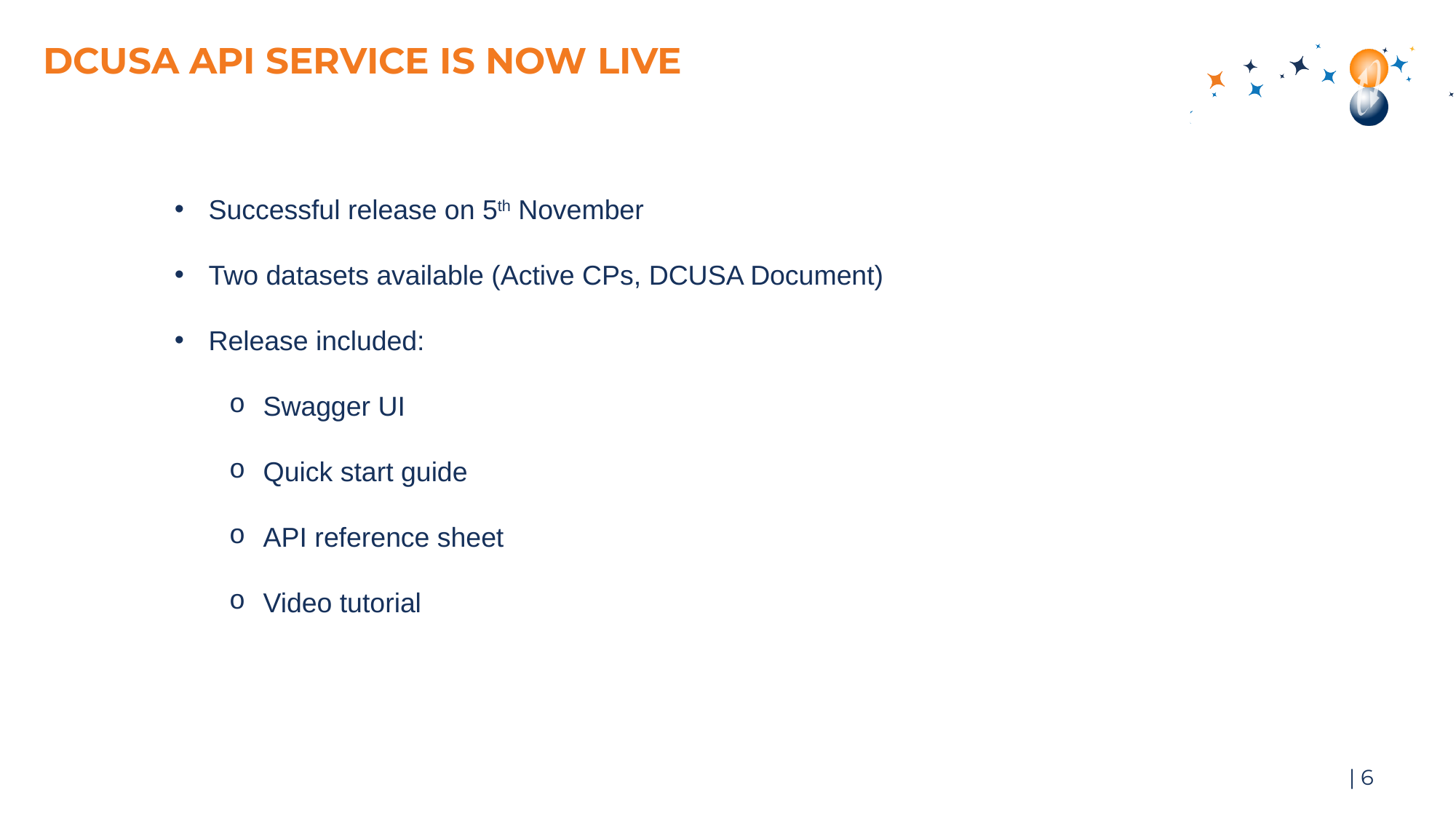

# DCUSA API SERVICE IS NOW LIVE
Successful release on 5th November
Two datasets available (Active CPs, DCUSA Document)
Release included:
Swagger UI
Quick start guide
API reference sheet
Video tutorial